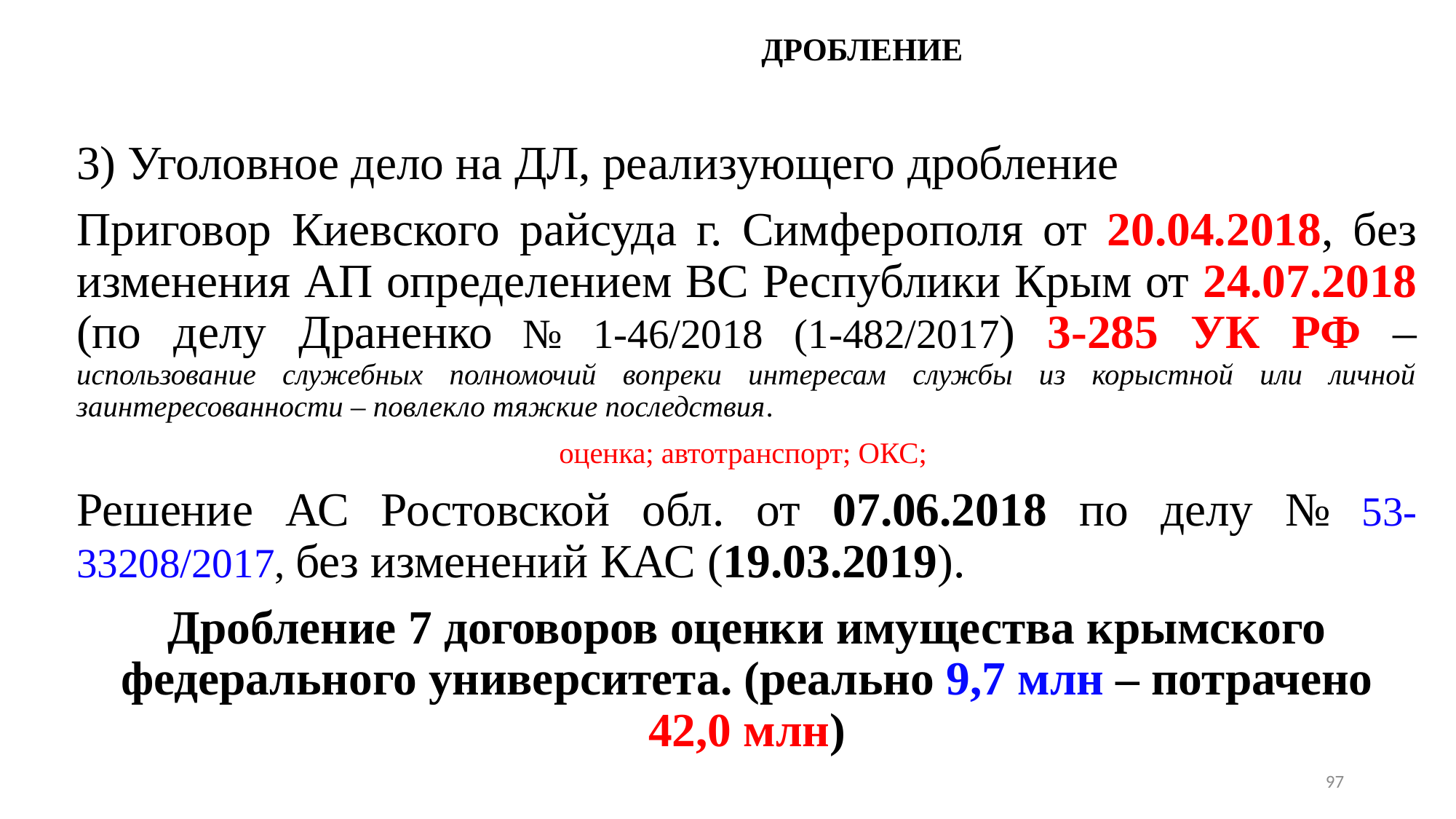

# ДРОБЛЕНИЕ
3) Уголовное дело на ДЛ, реализующего дробление
Приговор Киевского райсуда г. Симферополя от 20.04.2018, без изменения АП определением ВС Республики Крым от 24.07.2018 (по делу Драненко № 1-46/2018 (1-482/2017) 3-285 УК РФ – использование служебных полномочий вопреки интересам службы из корыстной или личной заинтересованности – повлекло тяжкие последствия.
оценка; автотранспорт; ОКС;
Решение АС Ростовской обл. от 07.06.2018 по делу № 53-33208/2017, без изменений КАС (19.03.2019).
Дробление 7 договоров оценки имущества крымского федерального университета. (реально 9,7 млн – потрачено 42,0 млн)

97